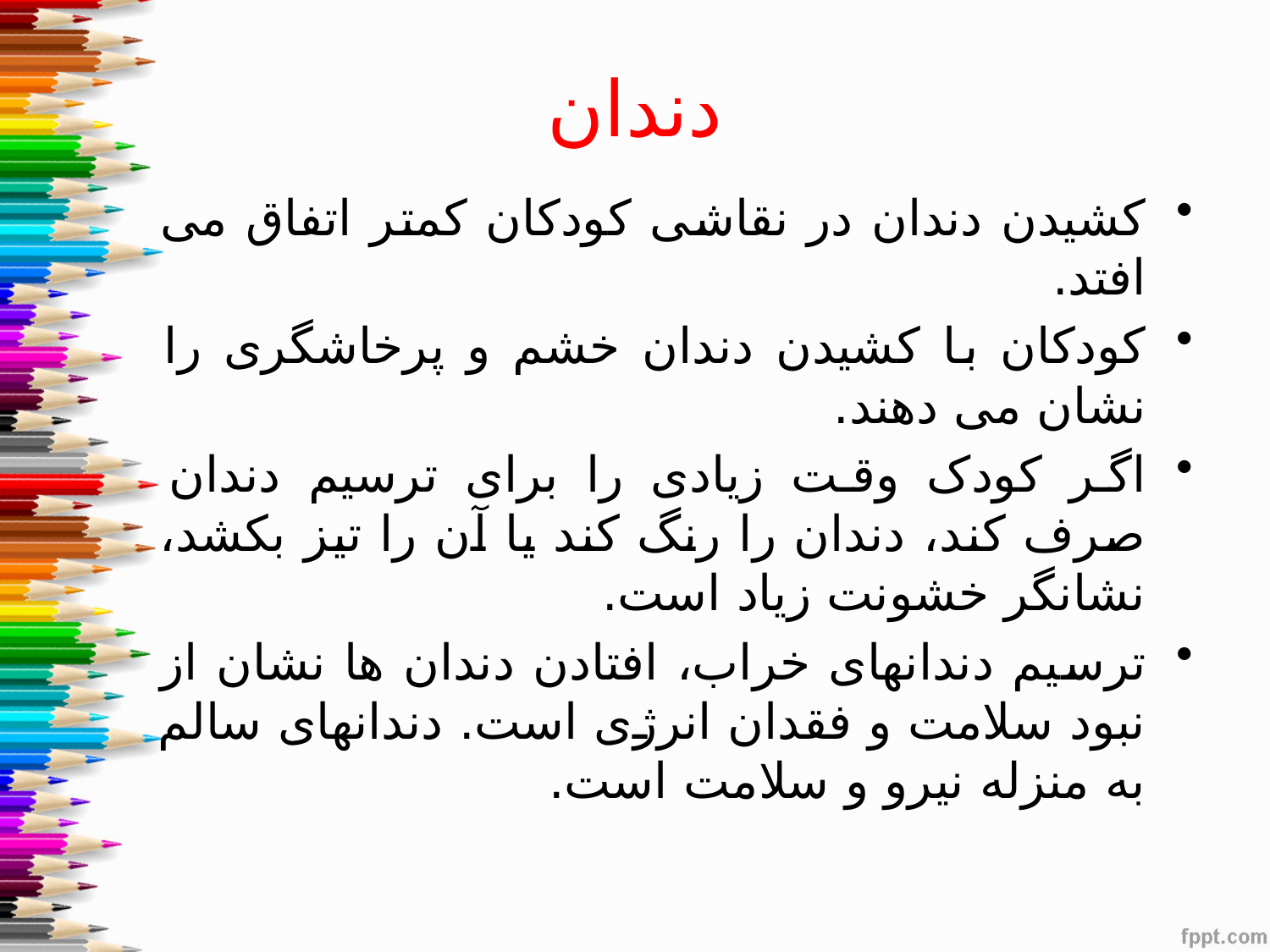

# دندان
کشیدن دندان در نقاشی کودکان کمتر اتفاق می افتد.
کودکان با کشیدن دندان خشم و پرخاشگری را نشان می دهند.
اگر کودک وقت زیادی را برای ترسیم دندان صرف کند، دندان را رنگ کند یا آن را تیز بکشد، نشانگر خشونت زیاد است.
ترسیم دندانهای خراب، افتادن دندان ها نشان از نبود سلامت و فقدان انرژی است. دندانهای سالم به منزله نیرو و سلامت است.